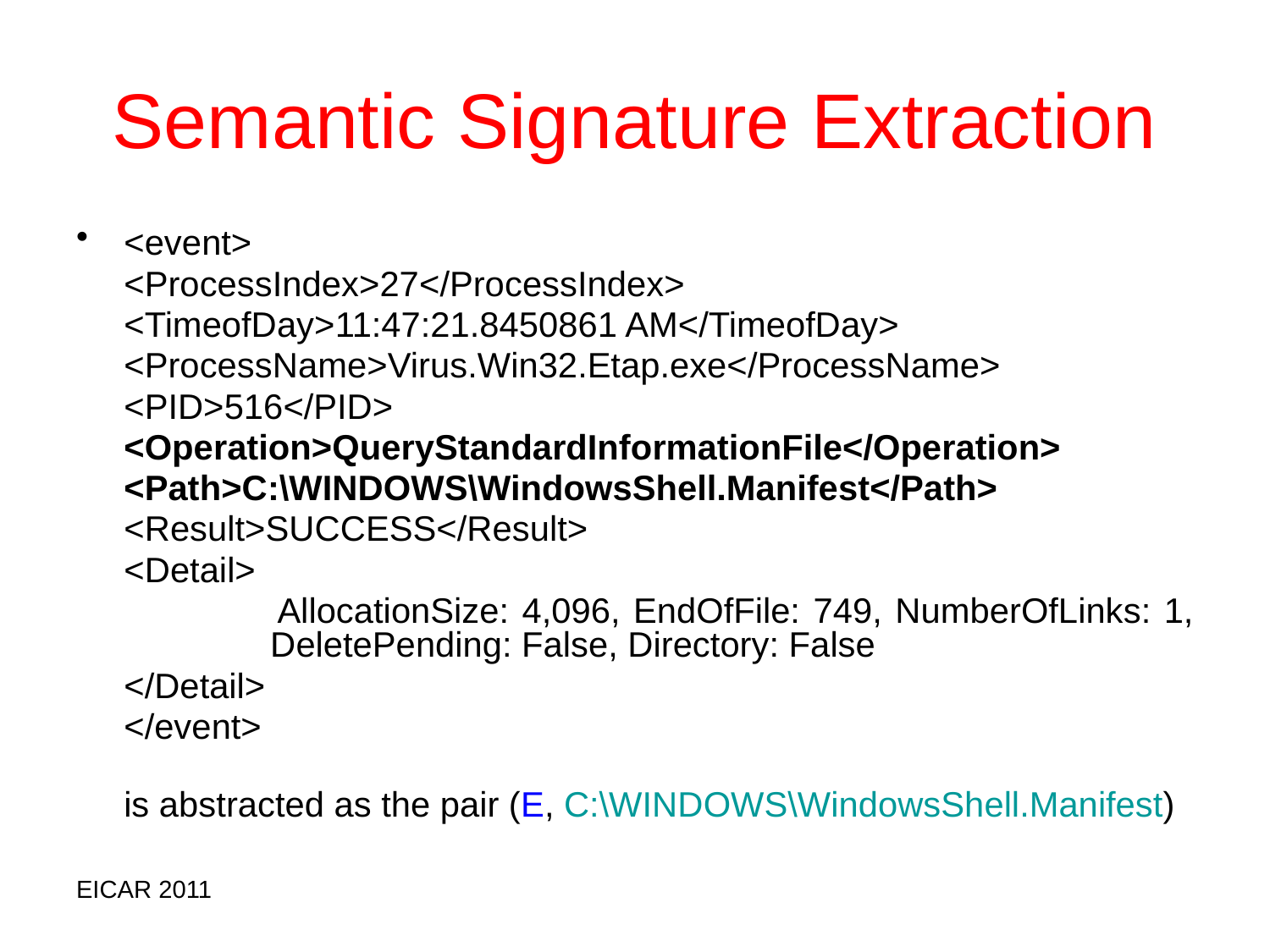

# Semantic Signature Extraction
<event>
	<ProcessIndex>27</ProcessIndex>
	<TimeofDay>11:47:21.8450861 AM</TimeofDay>
	<ProcessName>Virus.Win32.Etap.exe</ProcessName>
	<PID>516</PID>
	<Operation>QueryStandardInformationFile</Operation>
	<Path>C:\WINDOWS\WindowsShell.Manifest</Path>
	<Result>SUCCESS</Result>
	<Detail>
		  AllocationSize: 4,096, EndOfFile: 749, NumberOfLinks: 1, 	  DeletePending: False, Directory: False
	</Detail>
	</event>

	is abstracted as the pair (E, C:\WINDOWS\WindowsShell.Manifest)
EICAR 2011